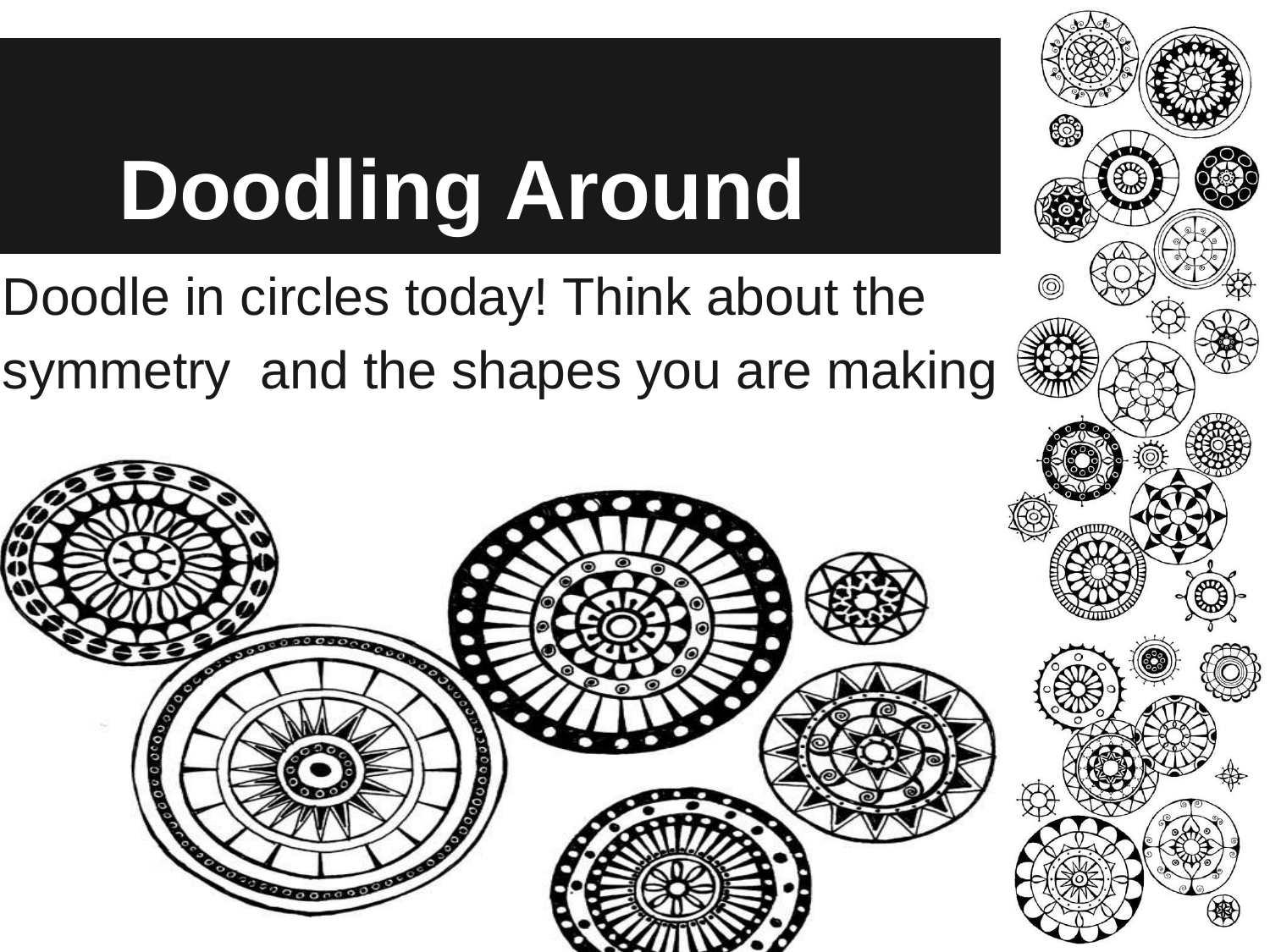

# Doodling Around
Doodle in circles today! Think about the
symmetry  and the shapes you are making